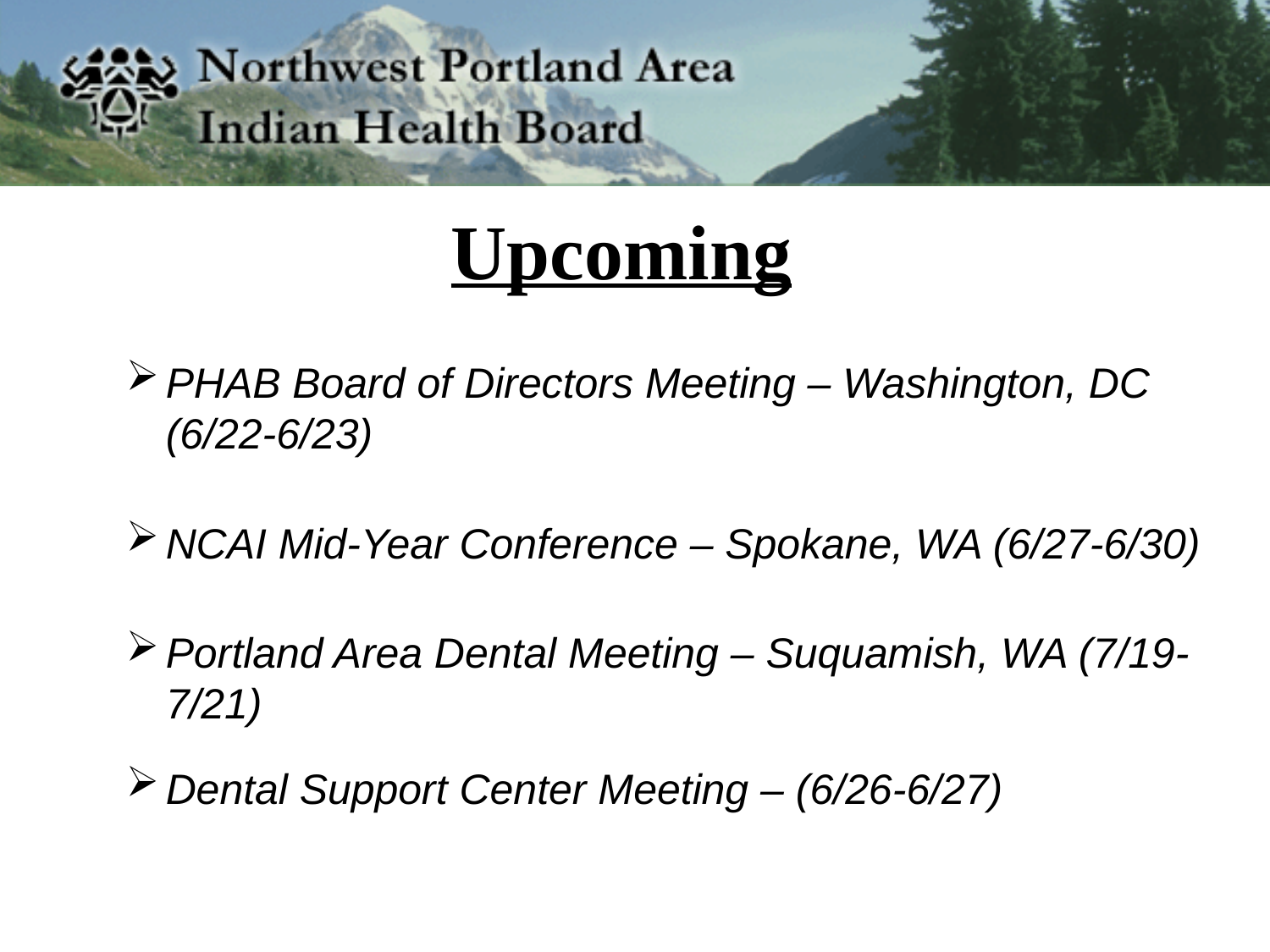

Upcoming
PHAB Board of Directors Meeting – Washington, DC (6/22-6/23)
NCAI Mid-Year Conference – Spokane, WA (6/27-6/30)
Portland Area Dental Meeting – Suquamish, WA (7/19-7/21)
Dental Support Center Meeting – (6/26-6/27)